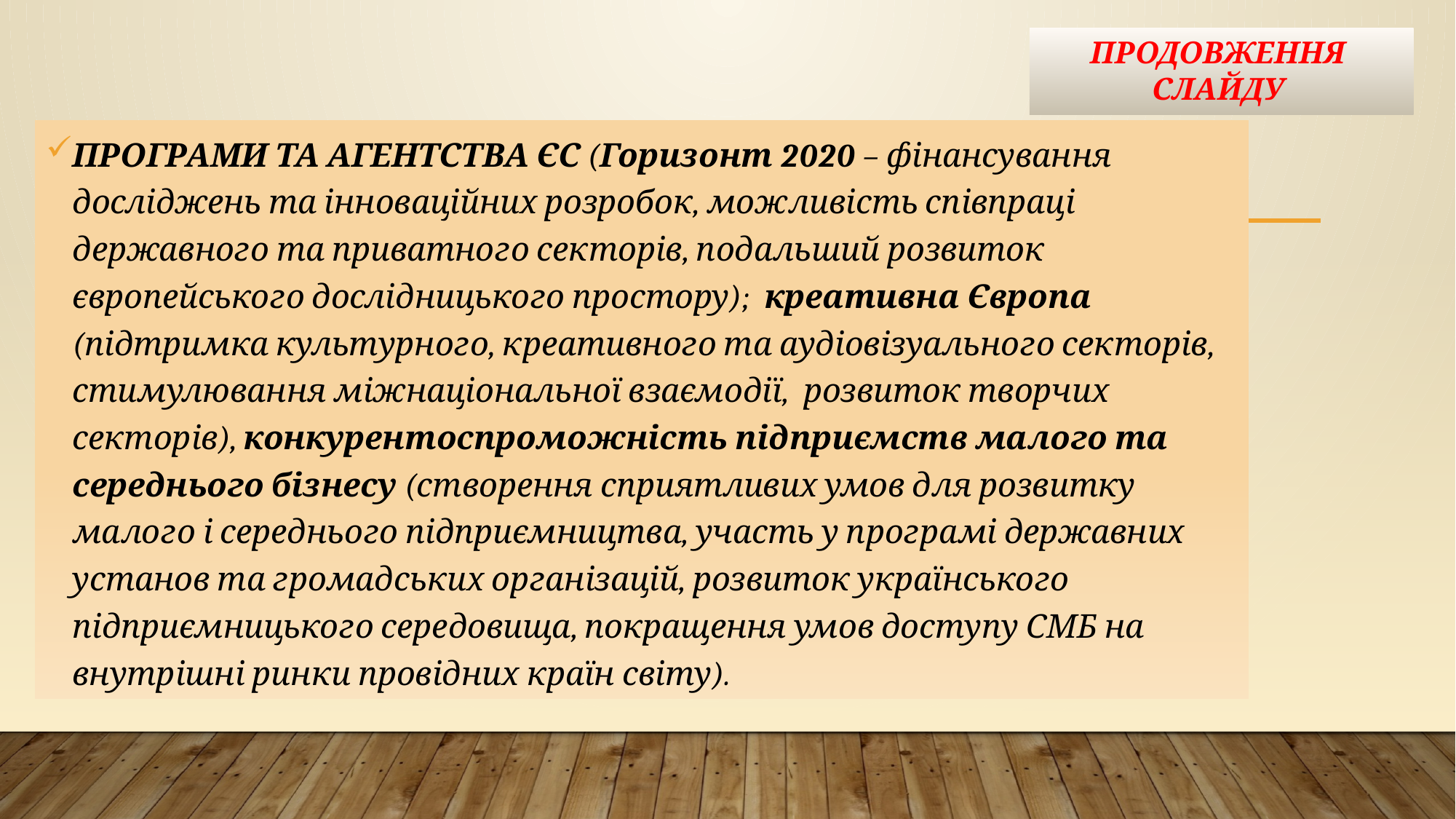

ПРОДОВЖЕННЯ
СЛАЙДУ
ПРОГРАМИ ТА АГЕНТСТВА ЄС (Горизонт 2020 – фінансування досліджень та інноваційних розробок, можливість співпраці державного та приватного секторів, подальший розвиток європейського дослідницького простору);  креативна Європа (підтримка культурного, креативного та аудіовізуального секторів, стимулювання міжнаціональної взаємодії,  розвиток творчих секторів), конкурентоспроможність підприємств малого та середнього бізнесу (створення сприятливих умов для розвитку малого і середнього підприємництва, участь у програмі державних установ та громадських організацій, розвиток українського підприємницького середовища, покращення умов доступу СМБ на внутрішні ринки провідних країн світу).